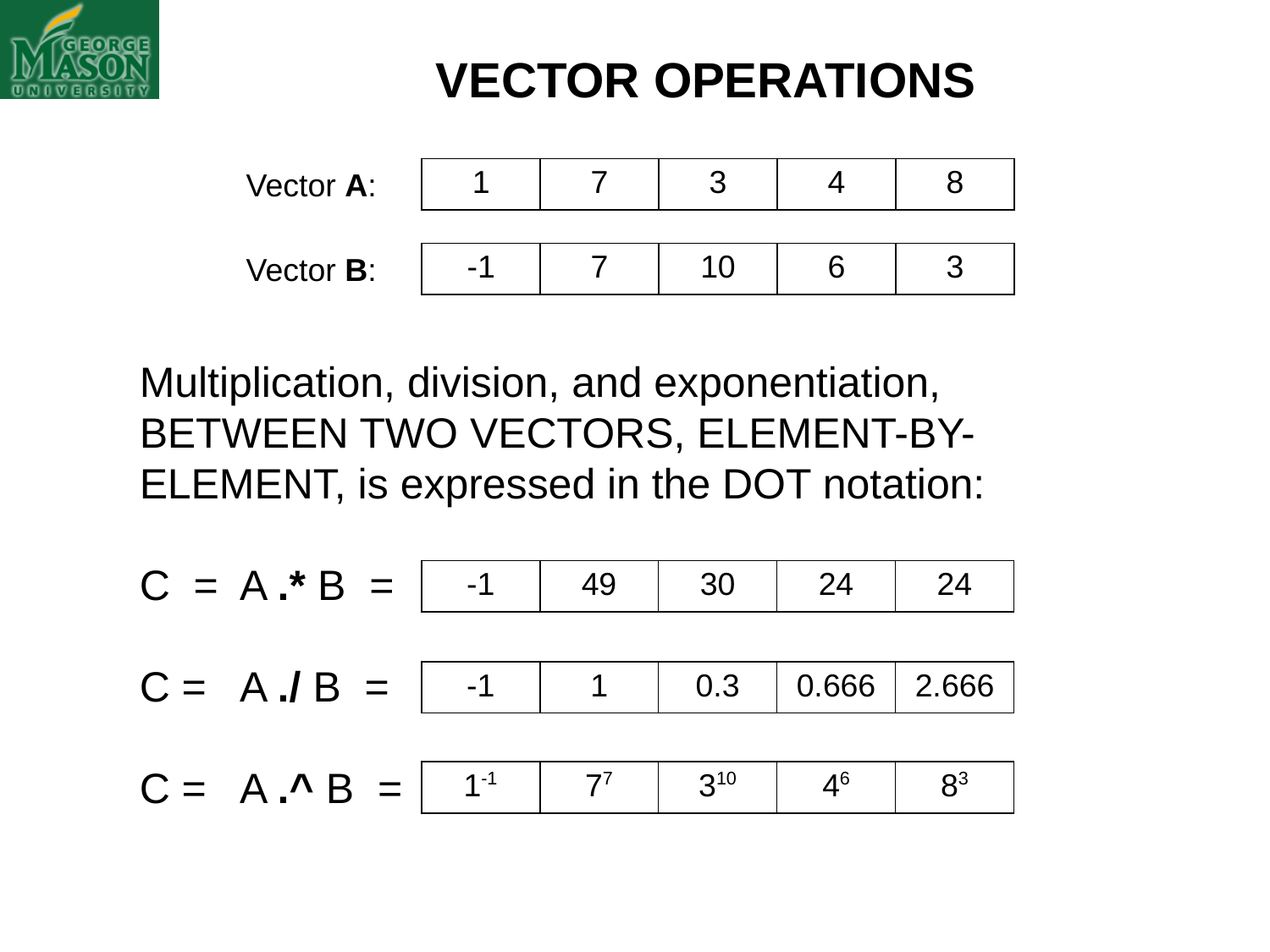

VECTOR OPERATIONS
Vector A:
| 1 | 7 | 3 | 4 | 8 |
| --- | --- | --- | --- | --- |
Vector B:
| -1 | 7 | 10 | 6 | 3 |
| --- | --- | --- | --- | --- |
Multiplication, division, and exponentiation,  BETWEEN TWO VECTORS, ELEMENT-BY-ELEMENT, is expressed in the DOT notation:

C  =  A .* B  =

C =   A ./ B  =

C =   A .^ B  =
| -1 | 49 | 30 | 24 | 24 |
| --- | --- | --- | --- | --- |
| -1 | 1 | 0.3 | 0.666 | 2.666 |
| --- | --- | --- | --- | --- |
| 1-1 | 77 | 310 | 46 | 83 |
| --- | --- | --- | --- | --- |